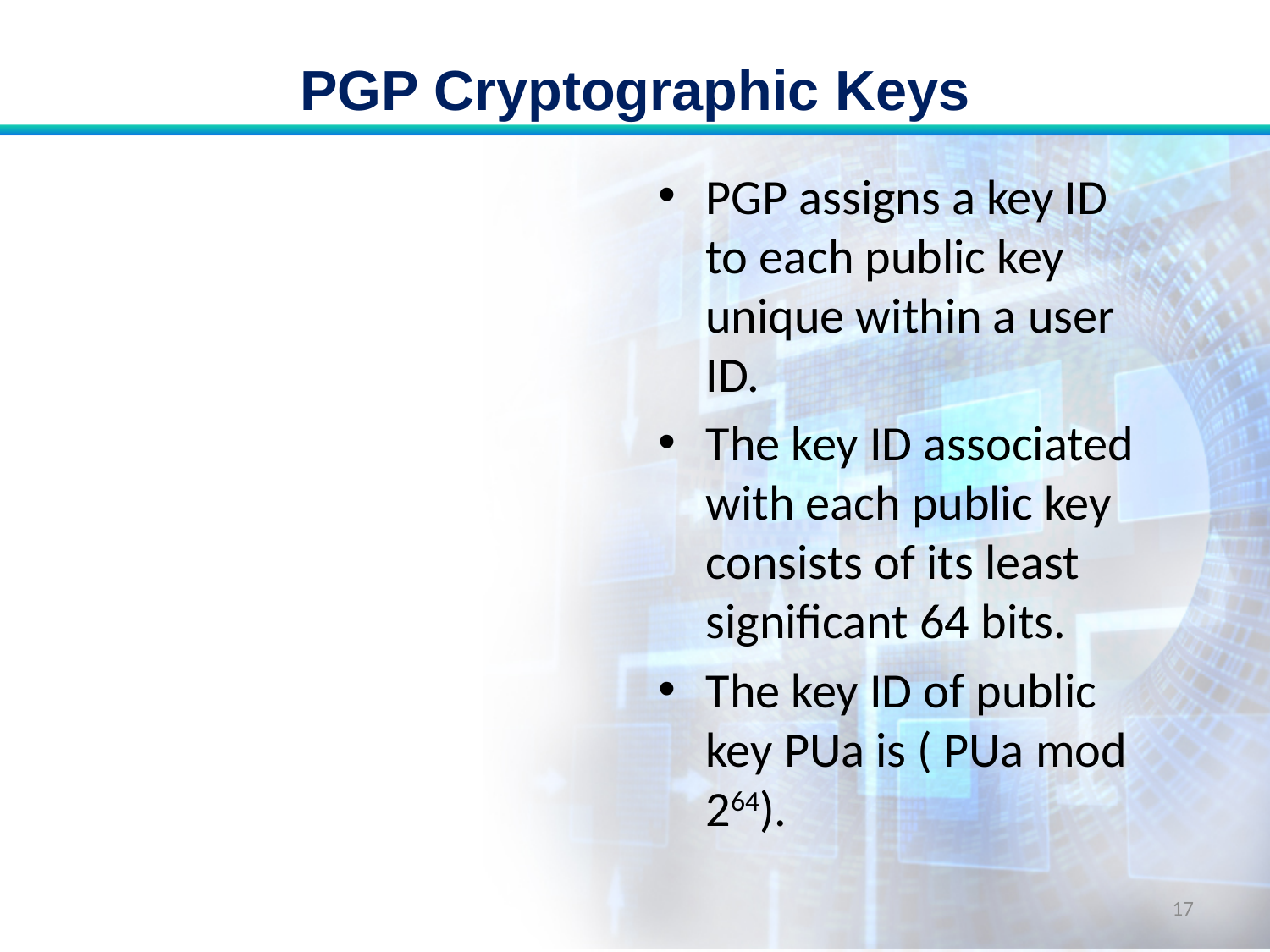

# PGP Cryptographic Keys
PGP assigns a key ID to each public key unique within a user ID.
The key ID associated with each public key consists of its least significant 64 bits.
The key ID of public key PUa is ( PUa mod 264).
17